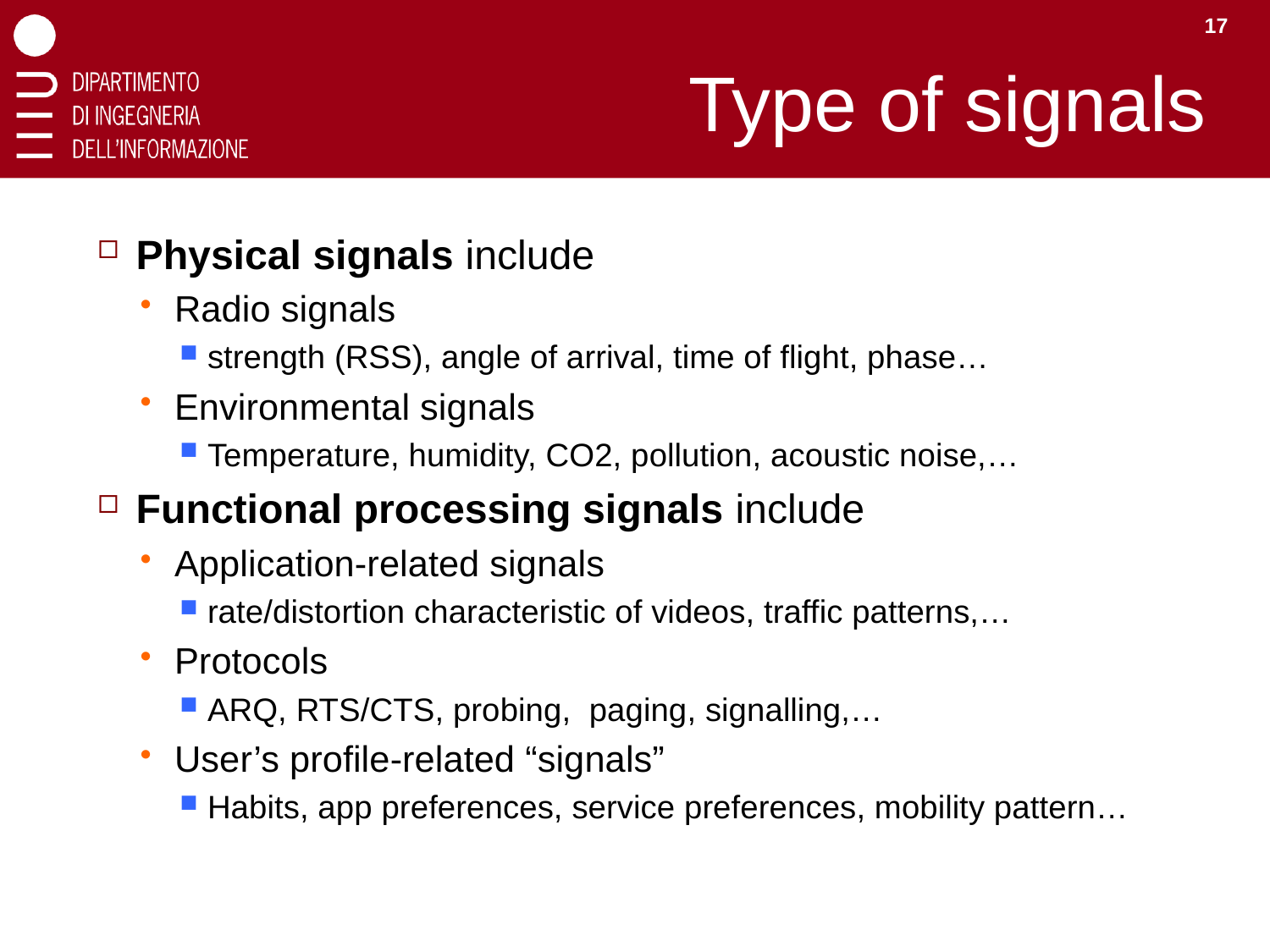

17
# Type of signals
Physical signals include
Radio signals
strength (RSS), angle of arrival, time of flight, phase…
Environmental signals
Temperature, humidity, CO2, pollution, acoustic noise,…
Functional processing signals include
Application-related signals
rate/distortion characteristic of videos, traffic patterns,…
Protocols
ARQ, RTS/CTS, probing,  paging, signalling,…
User’s profile-related “signals”
Habits, app preferences, service preferences, mobility pattern…